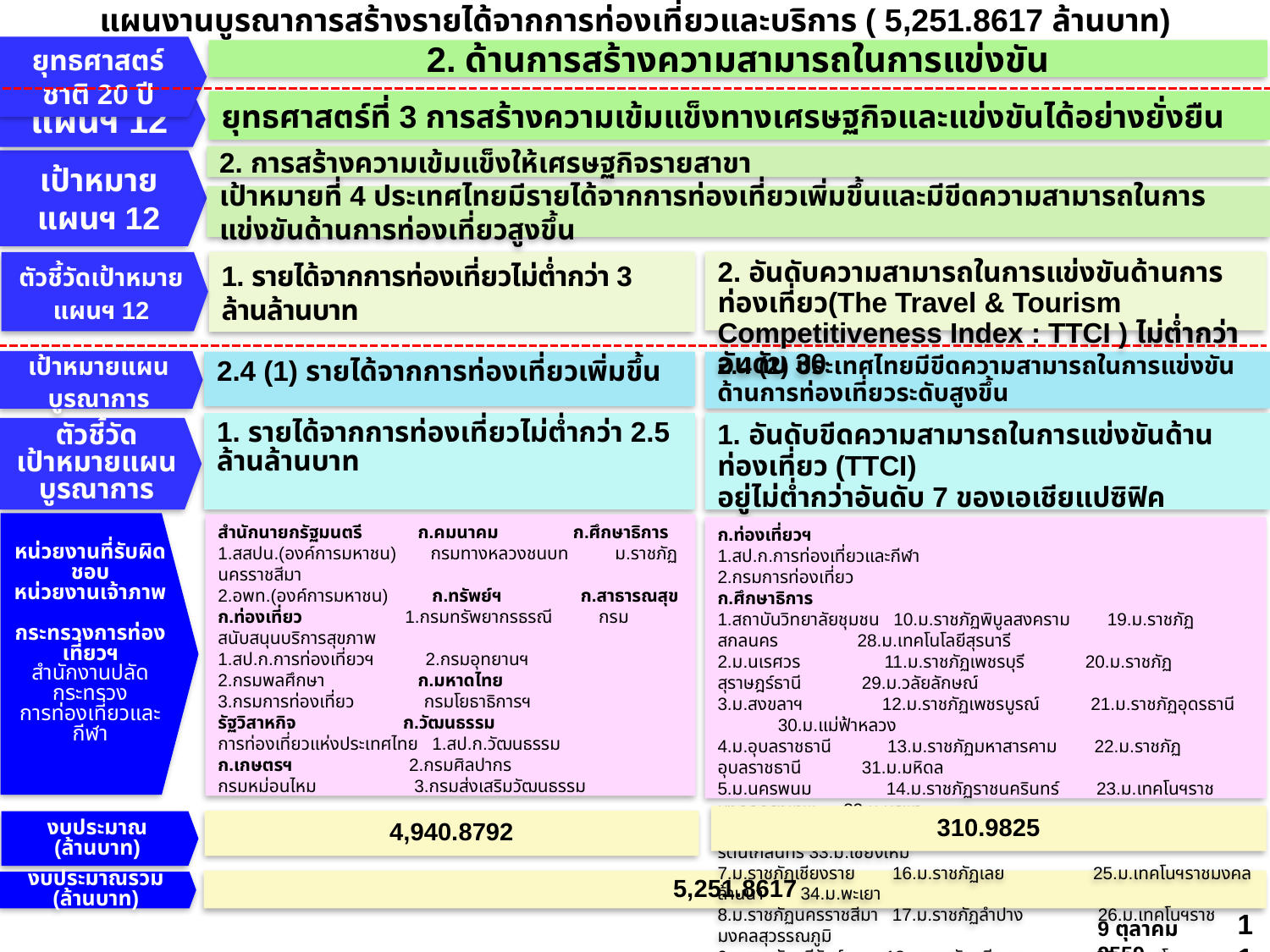

แผนงานบูรณาการสร้างรายได้จากการท่องเที่ยวและบริการ ( 5,251.8617 ล้านบาท)
ยุทธศาสตร์ชาติ 20 ปี
2. ด้านการสร้างความสามารถในการแข่งขัน
# ยุทธศาสตร์ที่ 3 การสร้างความเข้มแข็งทางเศรษฐกิจและแข่งขันได้อย่างยั่งยืน
แผนฯ 12
2. การสร้างความเข้มแข็งให้เศรษฐกิจรายสาขา
เป้าหมายแผนฯ 12
เป้าหมายที่ 4 ประเทศไทยมีรายได้จากการท่องเที่ยวเพิ่มขึ้นและมีขีดความสามารถในการแข่งขันด้านการท่องเที่ยวสูงขึ้น
2. อันดับความสามารถในการแข่งขันด้านการท่องเที่ยว(The Travel & Tourism Competitiveness Index : TTCI ) ไม่ต่ำกว่าอันดับ 30
1. รายได้จากการท่องเที่ยวไม่ต่ำกว่า 3 ล้านล้านบาท
ตัวชี้วัดเป้าหมาย
แผนฯ 12
เป้าหมายแผนบูรณาการ
2.4 (2) ประเทศไทยมีขีดความสามารถในการแข่งขันด้านการท่องเที่ยวระดับสูงขึ้น
2.4 (1) รายได้จากการท่องเที่ยวเพิ่มขึ้น
1. รายได้จากการท่องเที่ยวไม่ต่ำกว่า 2.5 ล้านล้านบาท
1. อันดับขีดความสามารถในการแข่งขันด้านท่องเที่ยว (TTCI)
อยู่ไม่ต่ำกว่าอันดับ 7 ของเอเชียแปซิฟิค
ตัวชี้วัด
เป้าหมายแผน
บูรณาการ
หน่วยงานที่รับผิดชอบ
หน่วยงานเจ้าภาพ

กระทรวงการท่องเที่ยวฯ
สำนักงานปลัดกระทรวง
การท่องเที่ยวและกีฬา

สำนักนายกรัฐมนตรี            ก.คมนาคม                ก.ศึกษาธิการ
1.สสปน.(องค์การมหาชน)       กรมทางหลวงชนบท          ม.ราชภัฏนครราชสีมา
2.อพท.(องค์การมหาชน)         ก.ทรัพย์ฯ                 ก.สาธารณสุข
ก.ท่องเที่ยว                      1.กรมทรัพยากรธรณี          กรมสนับสนุนบริการสุขภาพ
1.สป.ก.การท่องเที่ยวฯ           2.กรมอุทยานฯ
2.กรมพลศึกษา                    ก.มหาดไทย
3.กรมการท่องเที่ยว               กรมโยธาธิการฯ
รัฐวิสาหกิจ                       ก.วัฒนธรรม
การท่องเที่ยวแห่งประเทศไทย   1.สป.ก.วัฒนธรรม
ก.เกษตรฯ                         2.กรมศิลปากร
กรมหม่อนไหม                     3.กรมส่งเสริมวัฒนธรรม
ก.ท่องเที่ยวฯ
1.สป.ก.การท่องเที่ยวและกีฬา
2.กรมการท่องเที่ยว
ก.ศึกษาธิการ
1.สถาบันวิทยาลัยชุมชน   10.ม.ราชภัฏพิบูลสงคราม        19.ม.ราชภัฏสกลนคร                 28.ม.เทคโนโลยีสุรนารี
2.ม.นเรศวร                  11.ม.ราชภัฏเพชรบุรี             20.ม.ราชภัฏสุราษฎร์ธานี             29.ม.วลัยลักษณ์
3.ม.สงขลาฯ                 12.ม.ราชภัฏเพชรบูรณ์           21.ม.ราชภัฏอุดรธานี                  30.ม.แม่ฟ้าหลวง
4.ม.อุบลราชธานี            13.ม.ราชภัฏมหาสารคาม        22.ม.ราชภัฏอุบลราชธานี             31.ม.มหิดล
5.ม.นครพนม                14.ม.ราชภัฏราชนครินทร์        23.ม.เทคโนฯราชมงคลกรุงเทพ      32.ม.บูรพา
6.ม.กาฬสินธุ์                 15.ม.ราชภัฏร้อยเอ็ด             24.ม.เทคโนฯราชมงคลรัตนโกสินทร์ 33.ม.เชียงใหม่
7.ม.ราชภัฏเชียงราย        16.ม.ราชภัฏเลย                   25.ม.เทคโนฯราชมงคลล้านนา        34.ม.พะเยา
8.ม.ราชภัฏนครราชสีมา   17.ม.ราชภัฏลำปาง                26.ม.เทคโนฯราชมงคลสุวรรณภูมิ
9.ม.ราชภัฏบุรีรัมย์         18.ม.ราชภัฏศรีสะเกษ             27.ม.เทคโนฯราชมงคลอีสาน
310.9825
4,940.8792
งบประมาณ
(ล้านบาท)
5,251.8617
งบประมาณรวม
(ล้านบาท)
11
9 ตุลาคม 2559